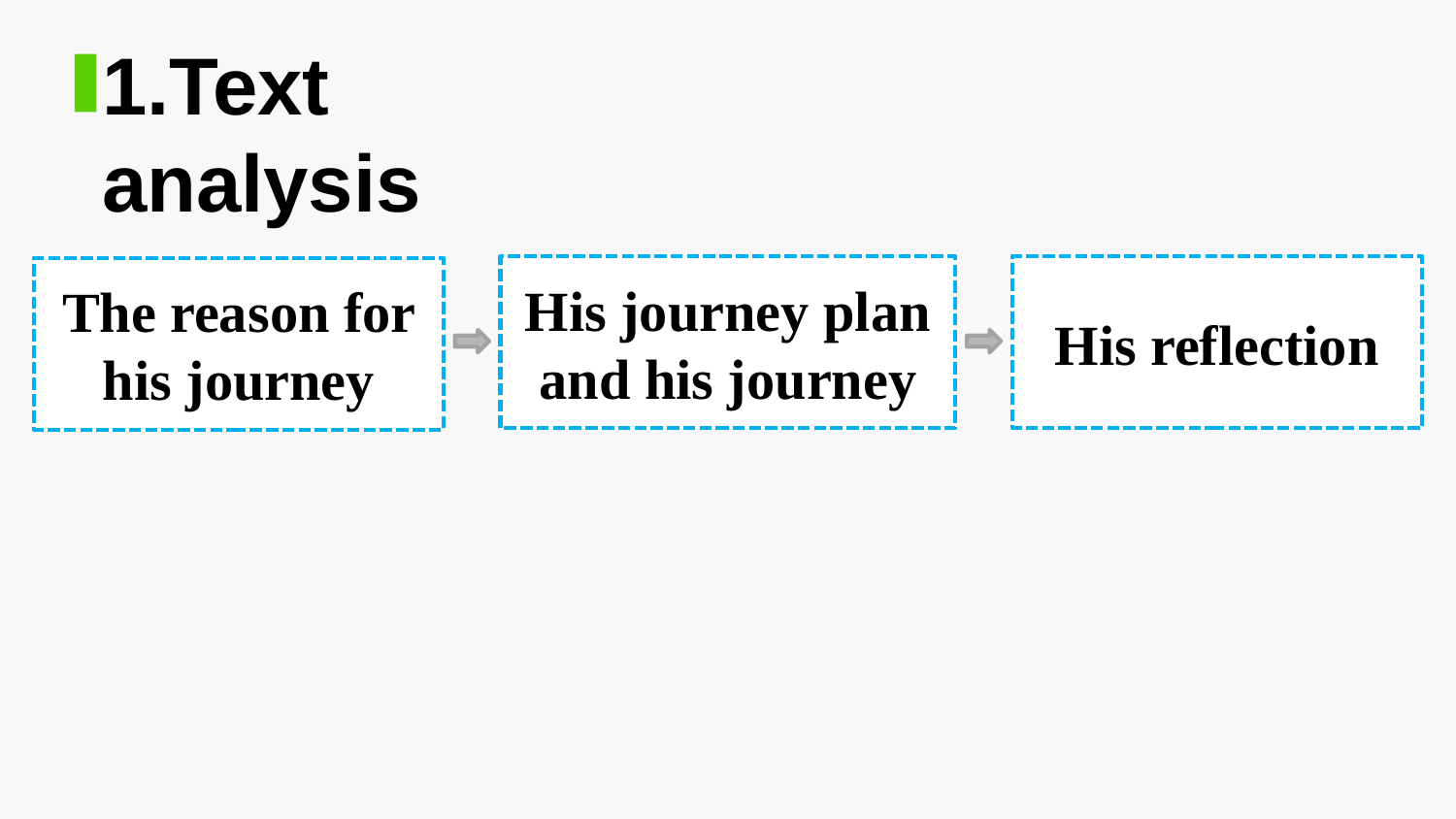

1.Text analysis

His journey plan and his journey
His reflection
The reason for his journey